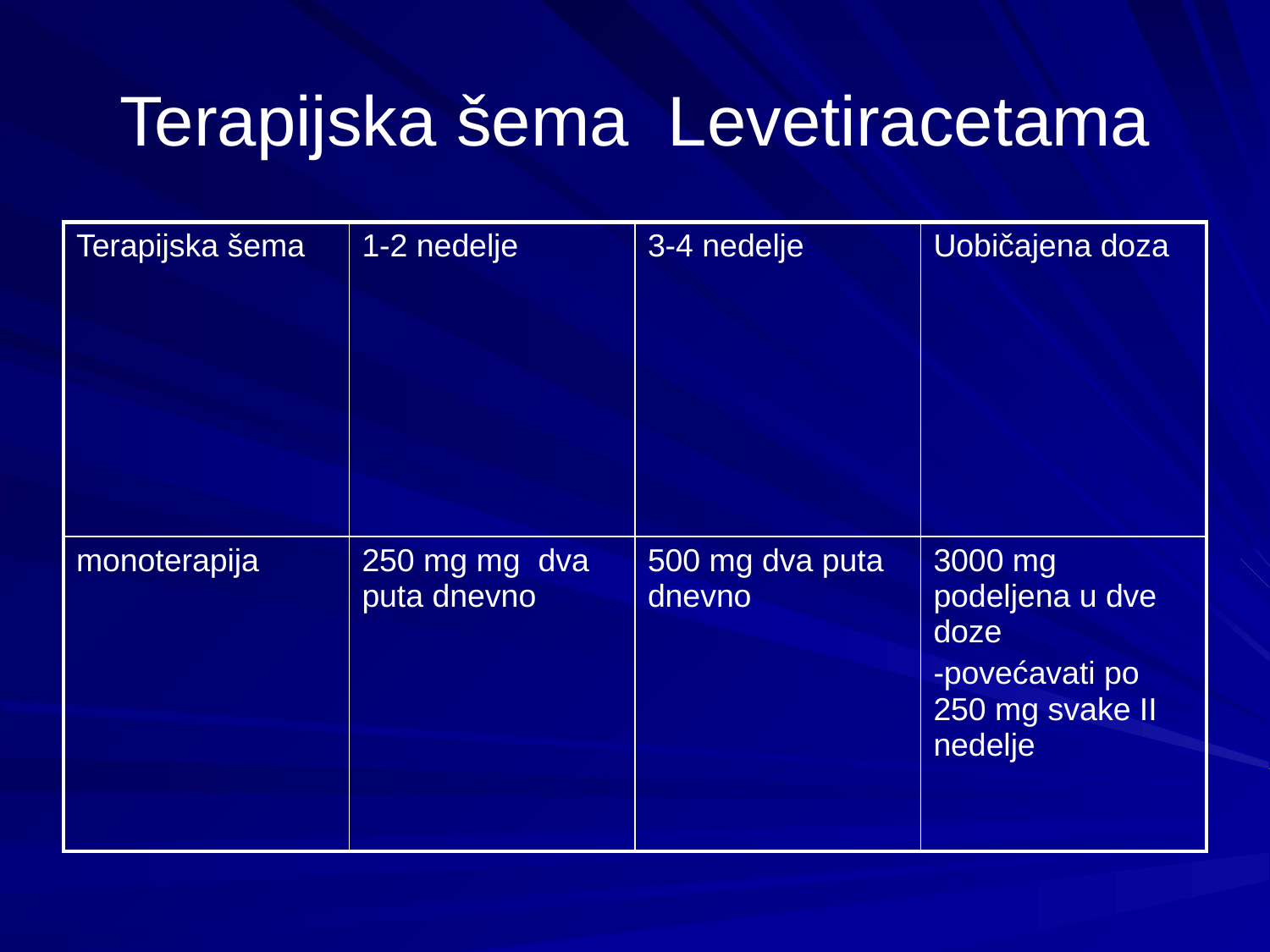

# Terapijska šema  Levetiracetama
| Terapijska šema | 1-2 nedelje | 3-4 nedelje | Uobičajena doza |
| --- | --- | --- | --- |
| monoterapija | 250 mg mg dva puta dnevno | 500 mg dva puta dnevno | 3000 mg podeljena u dve doze -povećavati po 250 mg svake II nedelje |